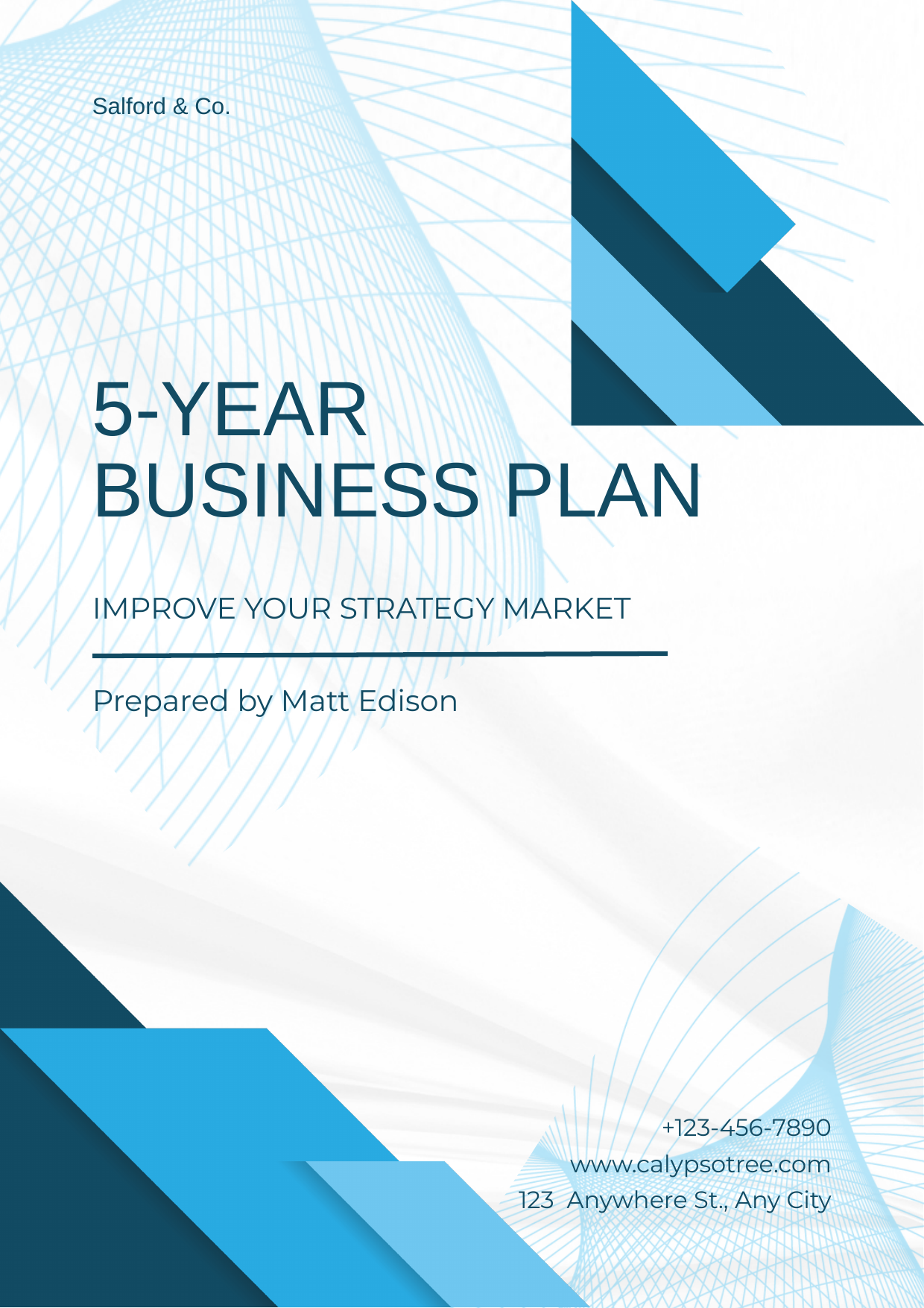

Salford & Co.
5-YEAR BUSINESS PLAN
IMPROVE YOUR STRATEGY MARKET

Prepared by Matt Edison

+123-456-7890
www.calypsotree.com
123  Anywhere St., Any City